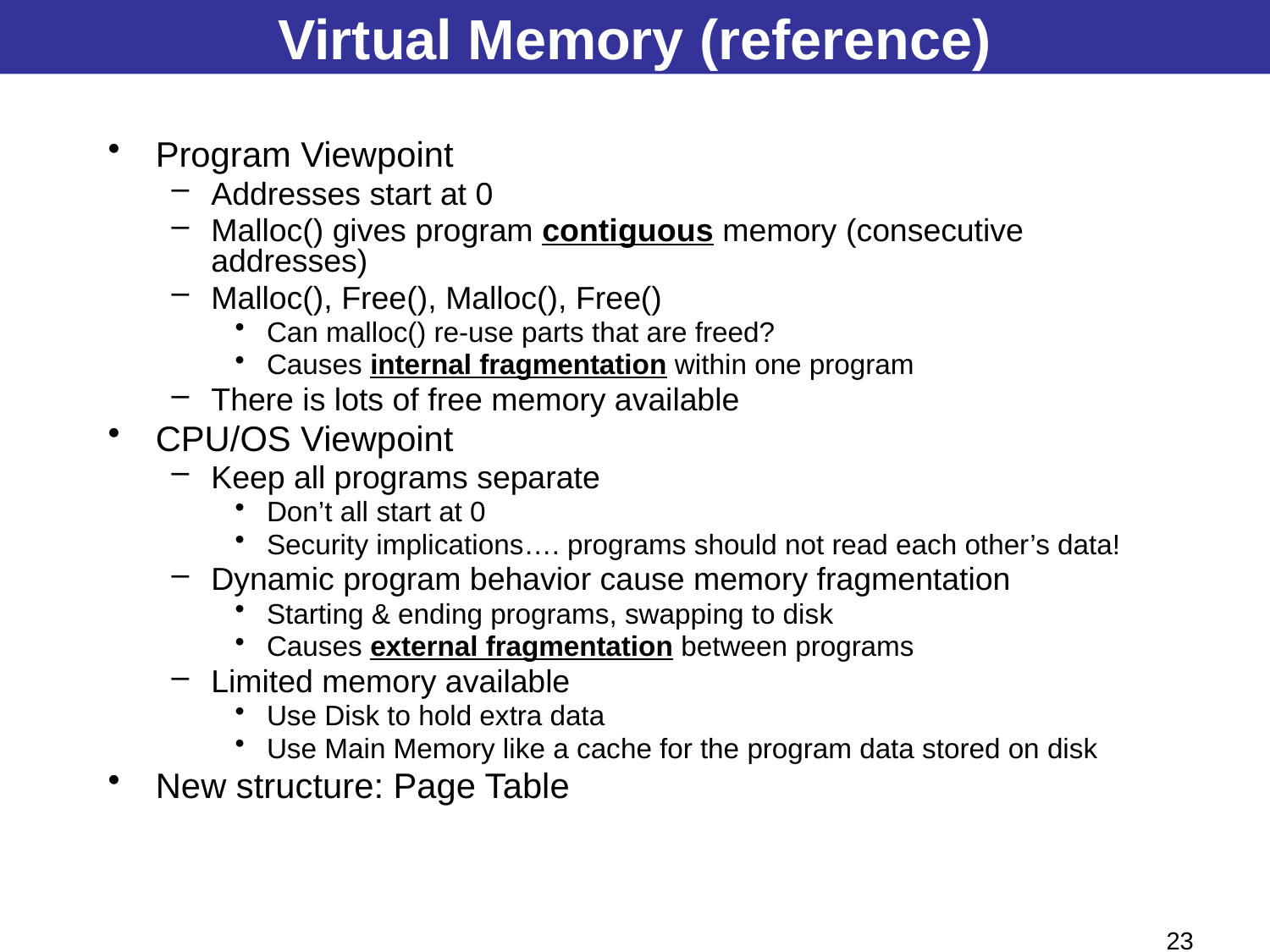

# Virtual Memory (reference)
Program Viewpoint
Addresses start at 0
Malloc() gives program contiguous memory (consecutive addresses)
Malloc(), Free(), Malloc(), Free()
Can malloc() re-use parts that are freed?
Causes internal fragmentation within one program
There is lots of free memory available
CPU/OS Viewpoint
Keep all programs separate
Don’t all start at 0
Security implications…. programs should not read each other’s data!
Dynamic program behavior cause memory fragmentation
Starting & ending programs, swapping to disk
Causes external fragmentation between programs
Limited memory available
Use Disk to hold extra data
Use Main Memory like a cache for the program data stored on disk
New structure: Page Table

23